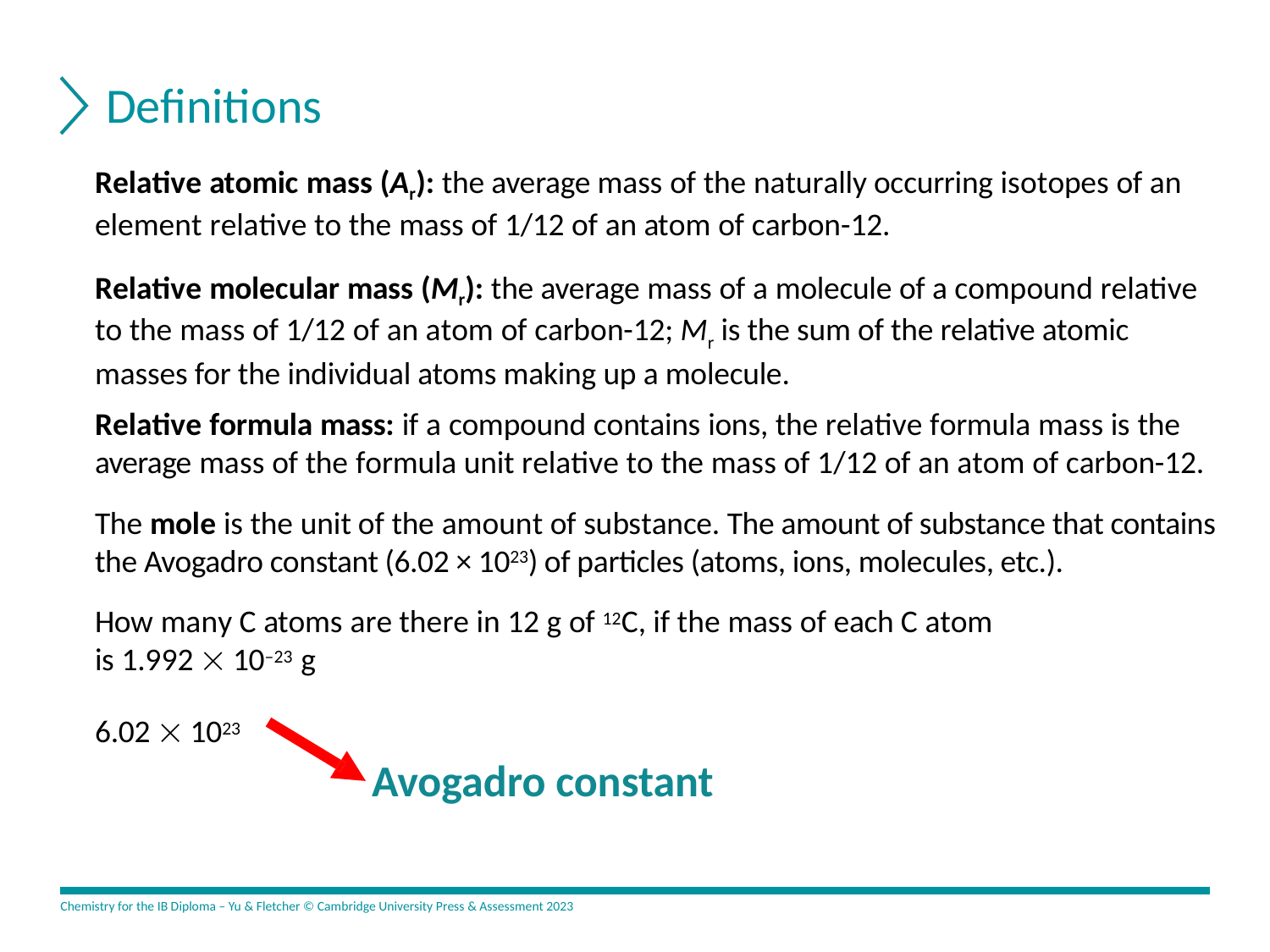

# Definitions
Relative atomic mass (Ar): the average mass of the naturally occurring isotopes of an element relative to the mass of 1/12 of an atom of carbon-12.
Relative molecular mass (Mr): the average mass of a molecule of a compound relative to the mass of 1/12 of an atom of carbon-12; Mr is the sum of the relative atomic masses for the individual atoms making up a molecule.
Relative formula mass: if a compound contains ions, the relative formula mass is the average mass of the formula unit relative to the mass of 1/12 of an atom of carbon-12.
The mole is the unit of the amount of substance. The amount of substance that contains the Avogadro constant (6.02 × 1023) of particles (atoms, ions, molecules, etc.).

How many C atoms are there in 12 g of 12C, if the mass of each C atom
is 1.992 × 10–23 g
6.02 × 1023

Avogadro constant